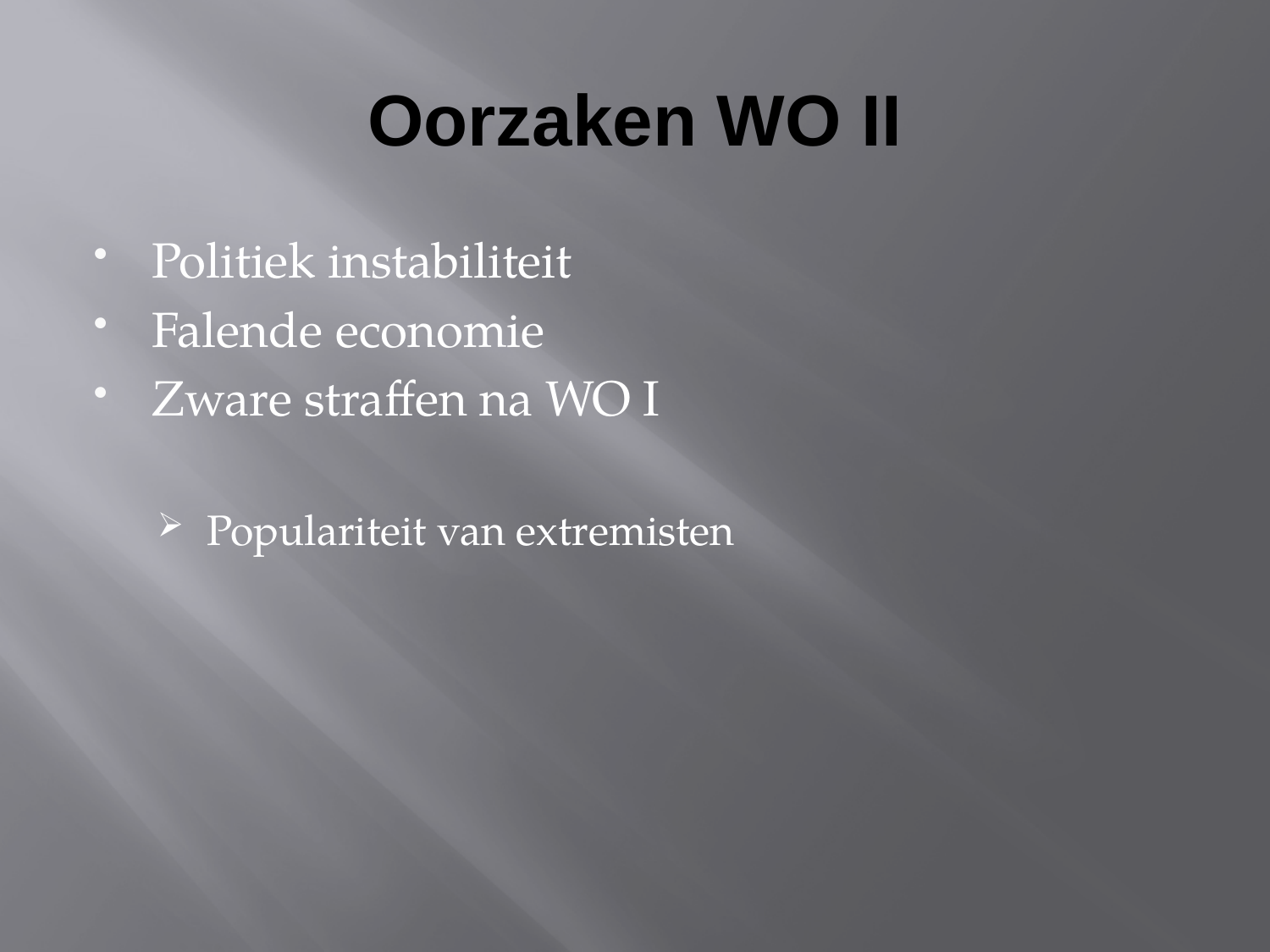

# Oorzaken WO II
Politiek instabiliteit
Falende economie
Zware straffen na WO I

 Populariteit van extremisten